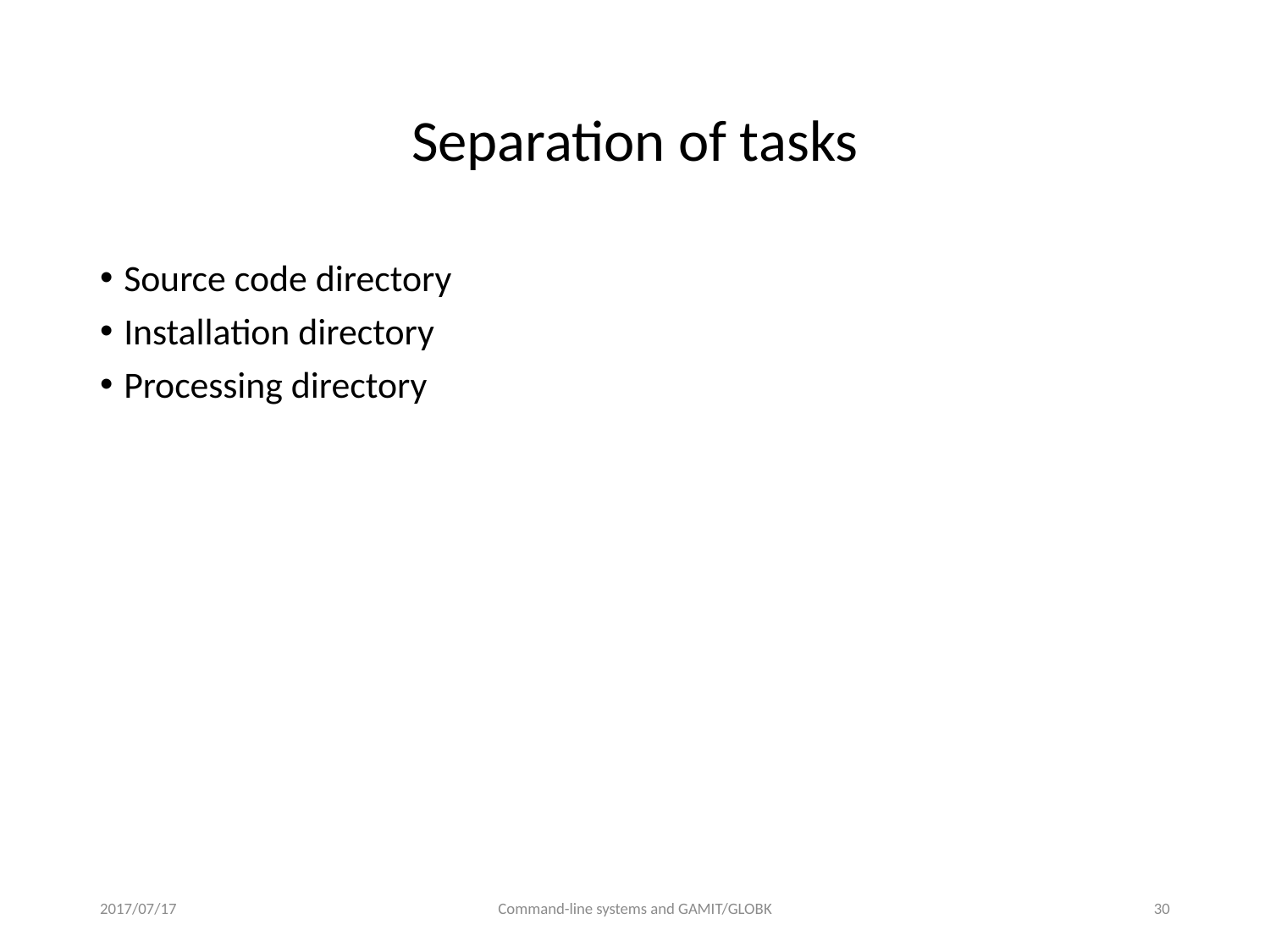

# Separation of tasks
Source code directory
Installation directory
Processing directory
2017/07/17
Command-line systems and GAMIT/GLOBK
30